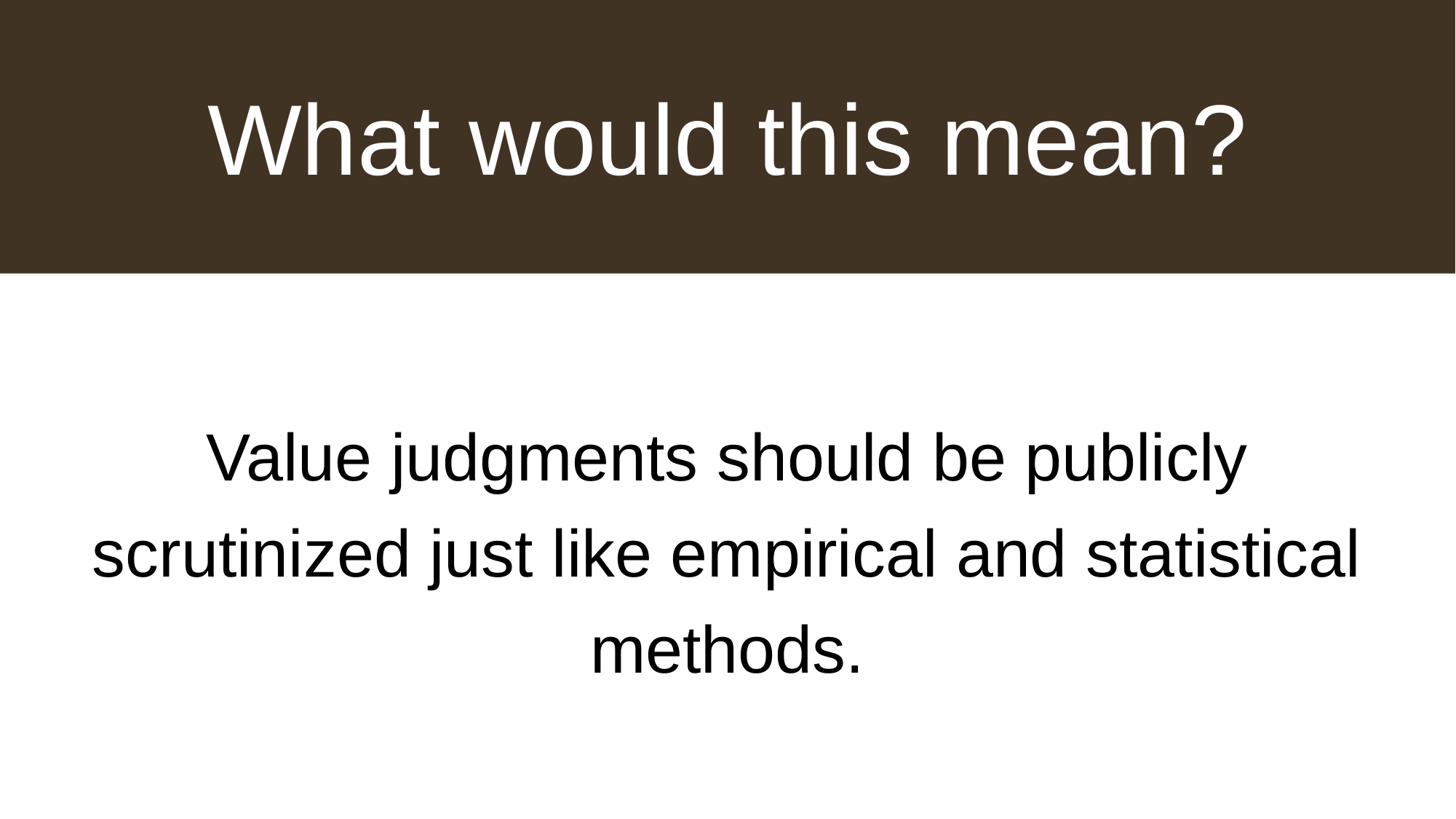

What would this mean?
Value judgments should be publicly scrutinized just like empirical and statistical methods.